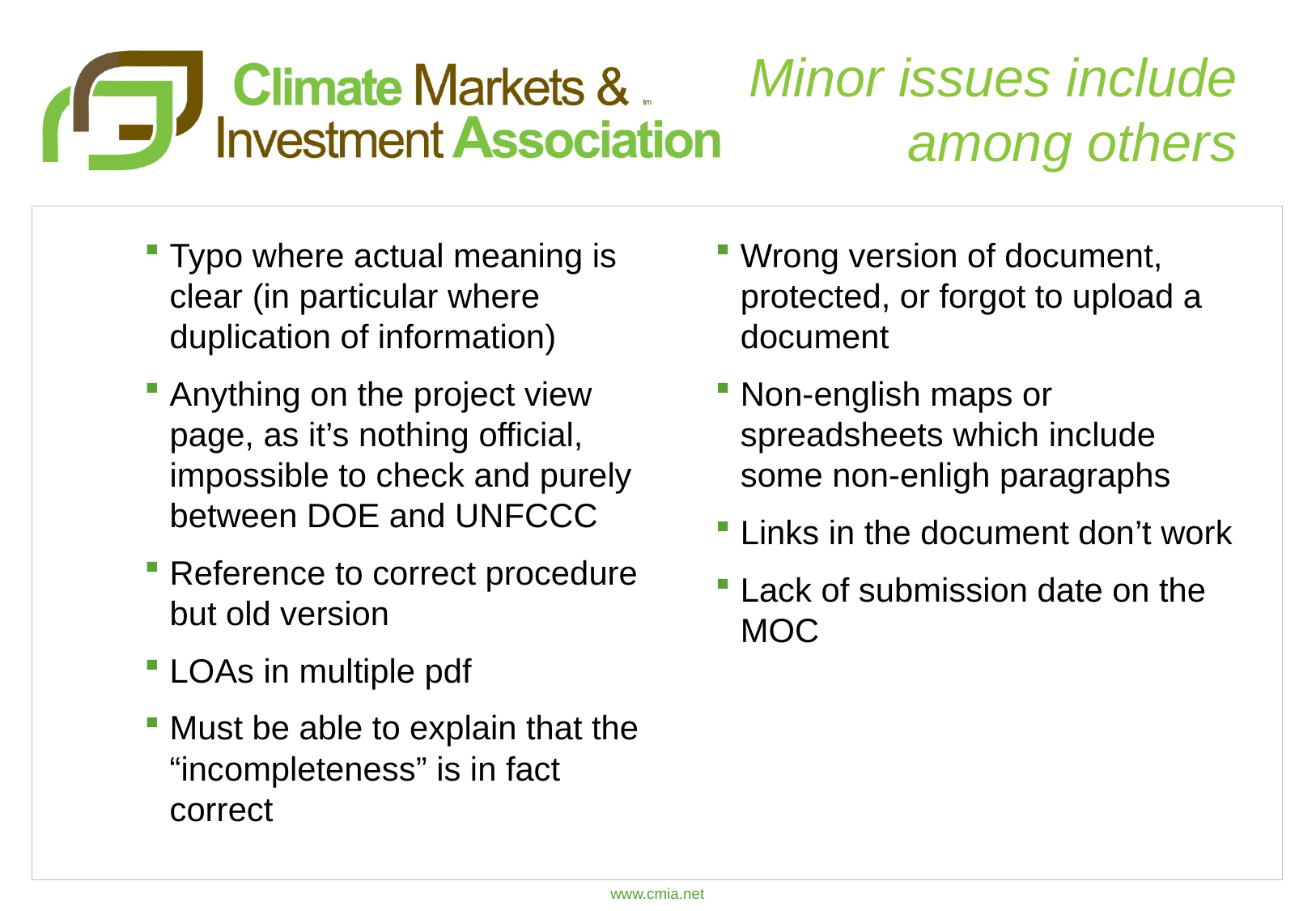

# Minor issues include among others
Typo where actual meaning is clear (in particular where duplication of information)
Anything on the project view page, as it’s nothing official, impossible to check and purely between DOE and UNFCCC
Reference to correct procedure but old version
LOAs in multiple pdf
Must be able to explain that the “incompleteness” is in fact correct
Wrong version of document, protected, or forgot to upload a document
Non-english maps or spreadsheets which include some non-enligh paragraphs
Links in the document don’t work
Lack of submission date on the MOC